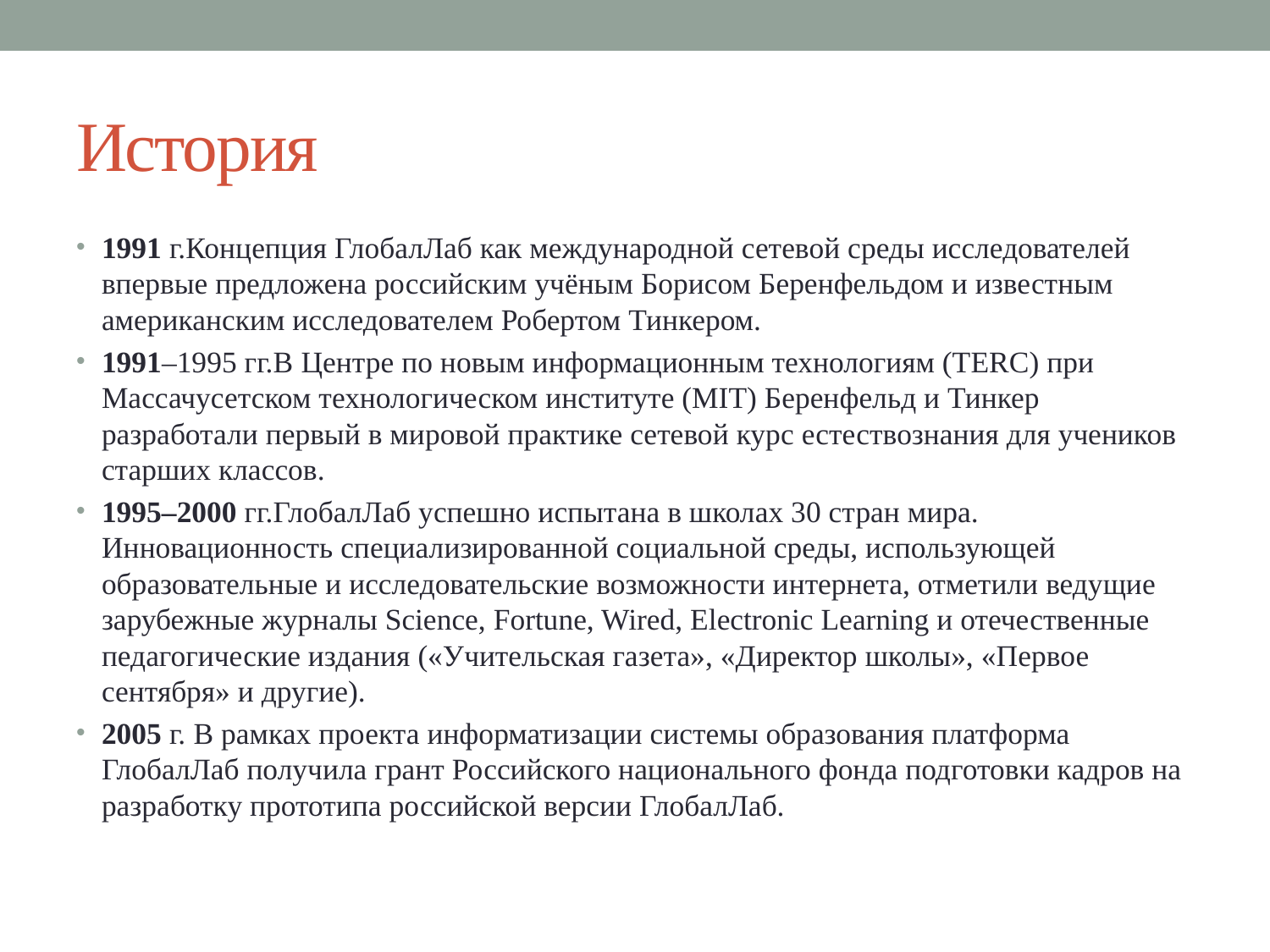

# История
1991 г.Концепция ГлобалЛаб как международной сетевой среды исследователей впервые предложена российским учёным Борисом Беренфельдом и известным американским исследователем Робертом Тинкером.
1991–1995 гг.В Центре по новым информационным технологиям (TERC) при Массачусетском технологическом институте (MIT) Беренфельд и Тинкер разработали первый в мировой практике сетевой курс естествознания для учеников старших классов.
1995–2000 гг.ГлобалЛаб успешно испытана в школах 30 стран мира. Инновационность специализированной социальной среды, использующей образовательные и исследовательские возможности интернета, отметили ведущие зарубежные журналы Science, Fortune, Wired, Electronic Learning и отечественные педагогические издания («Учительская газета», «Директор школы», «Первое сентября» и другие).
2005 г. В рамках проекта информатизации системы образования платформа ГлобалЛаб получила грант Российского национального фонда подготовки кадров на разработку прототипа российской версии ГлобалЛаб.